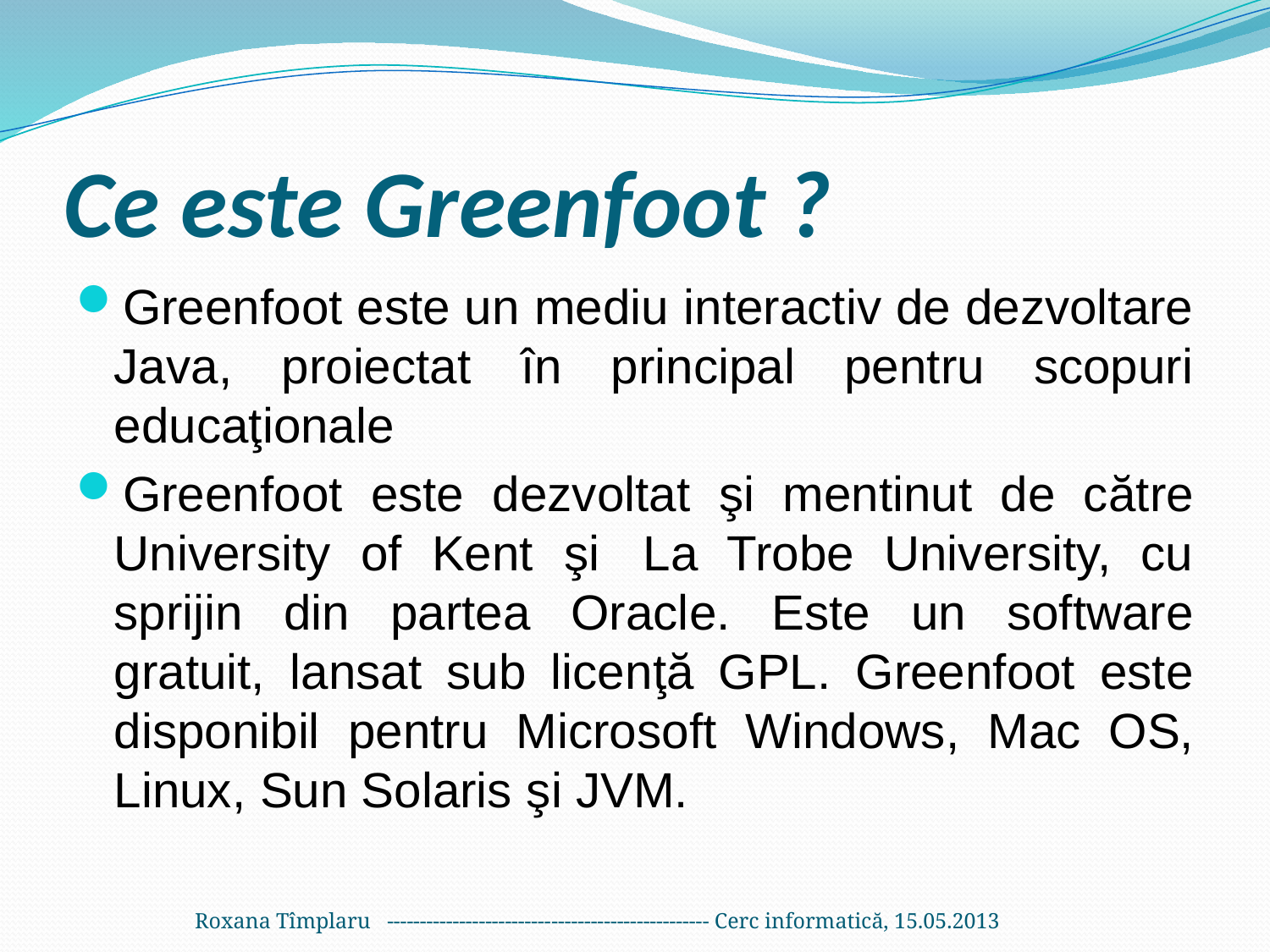

# Ce este Greenfoot ?
Greenfoot este un mediu interactiv de dezvoltare Java, proiectat în principal pentru scopuri educaţionale
Greenfoot este dezvoltat şi mentinut de către University of Kent şi  La Trobe University, cu sprijin din partea Oracle. Este un software gratuit, lansat sub licenţă GPL. Greenfoot este disponibil pentru Microsoft Windows, Mac OS, Linux, Sun Solaris şi JVM.

Roxana Tîmplaru   ------------------------------------------------- Cerc informatică, 15.05.2013